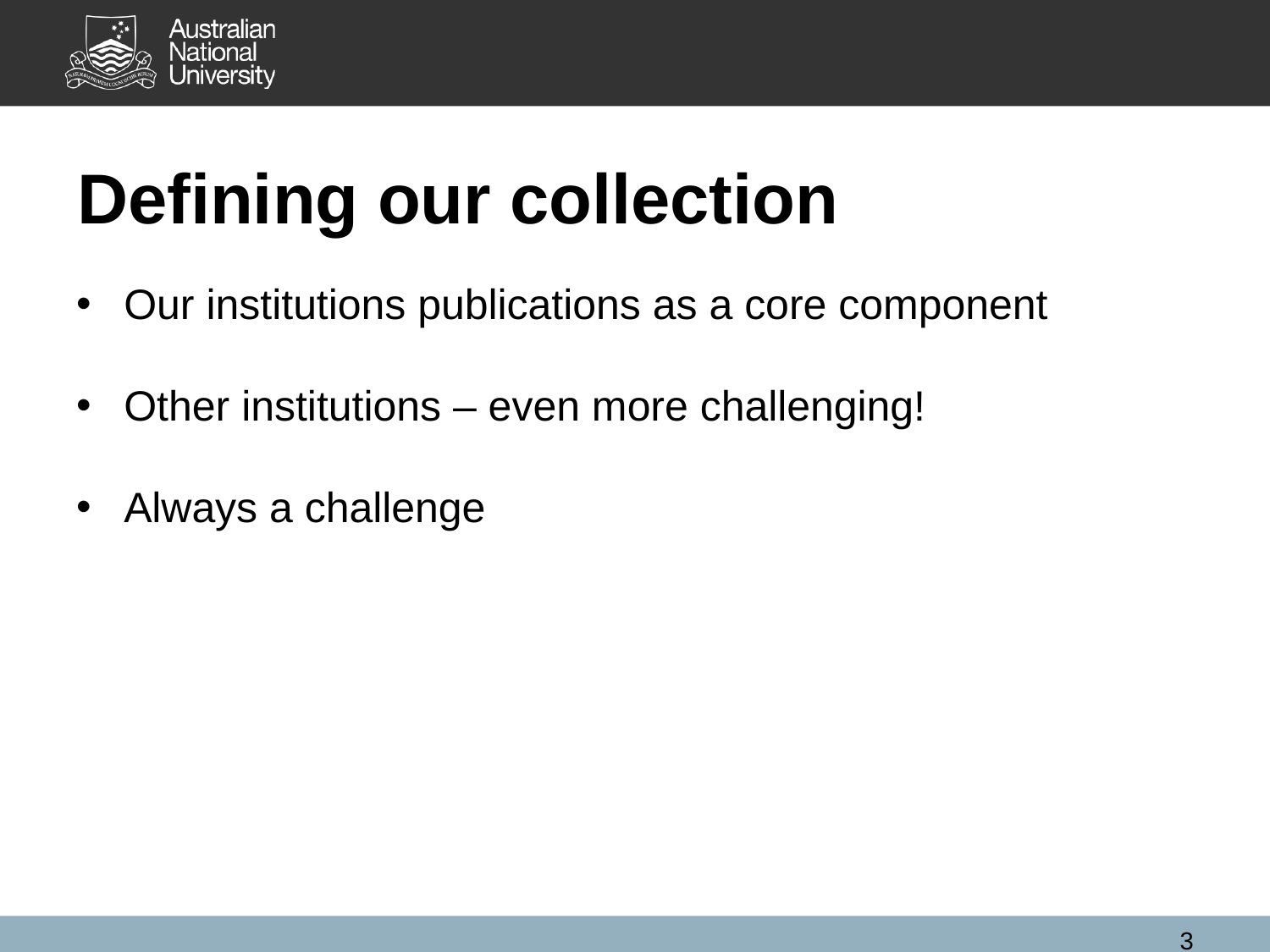

# Defining our collection
Our institutions publications as a core component

Other institutions – even more challenging!

Always a challenge
3